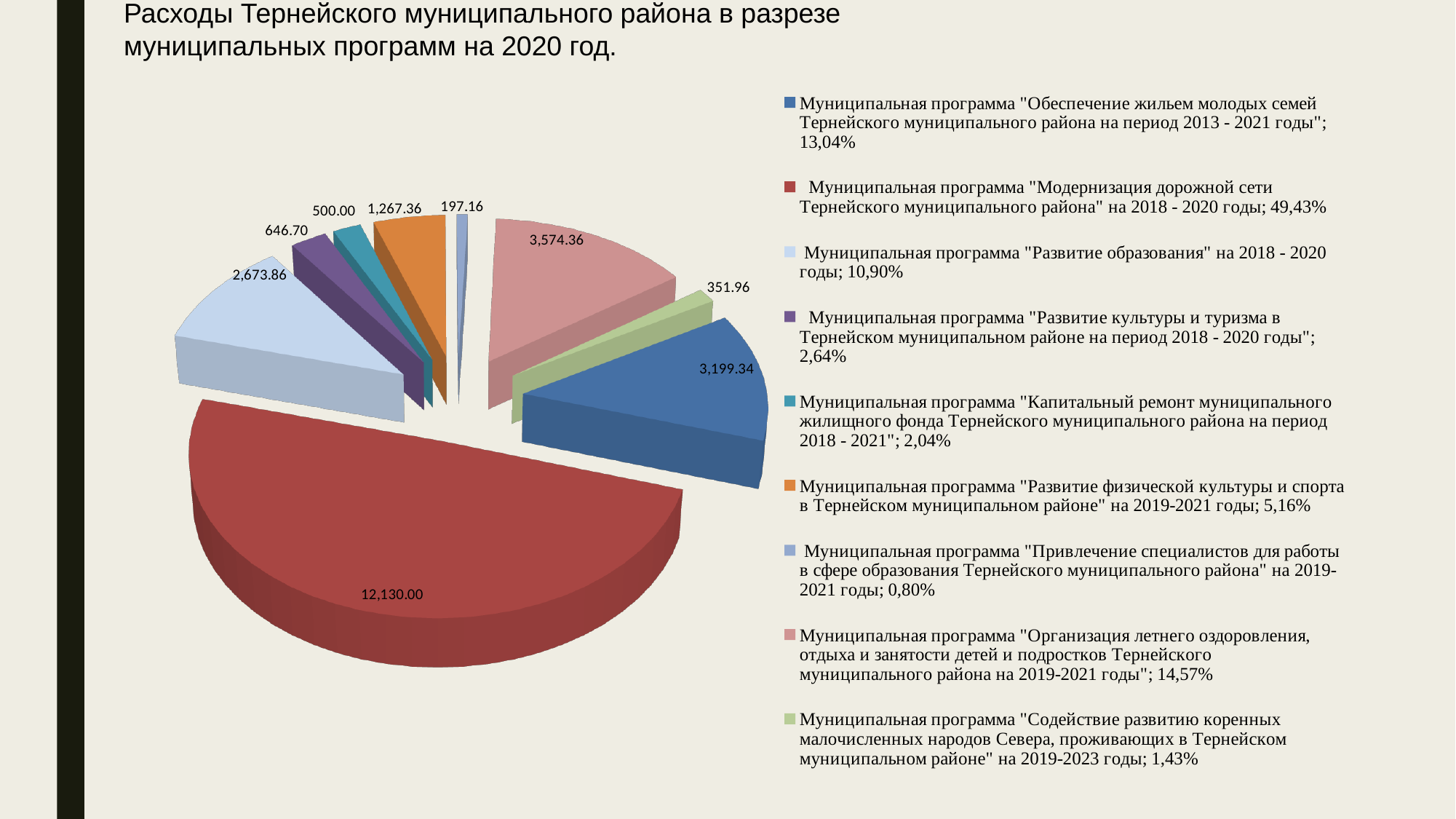

Расходы Тернейского муниципального района в разрезе муниципальных программ на 2020 год.

[unsupported chart]